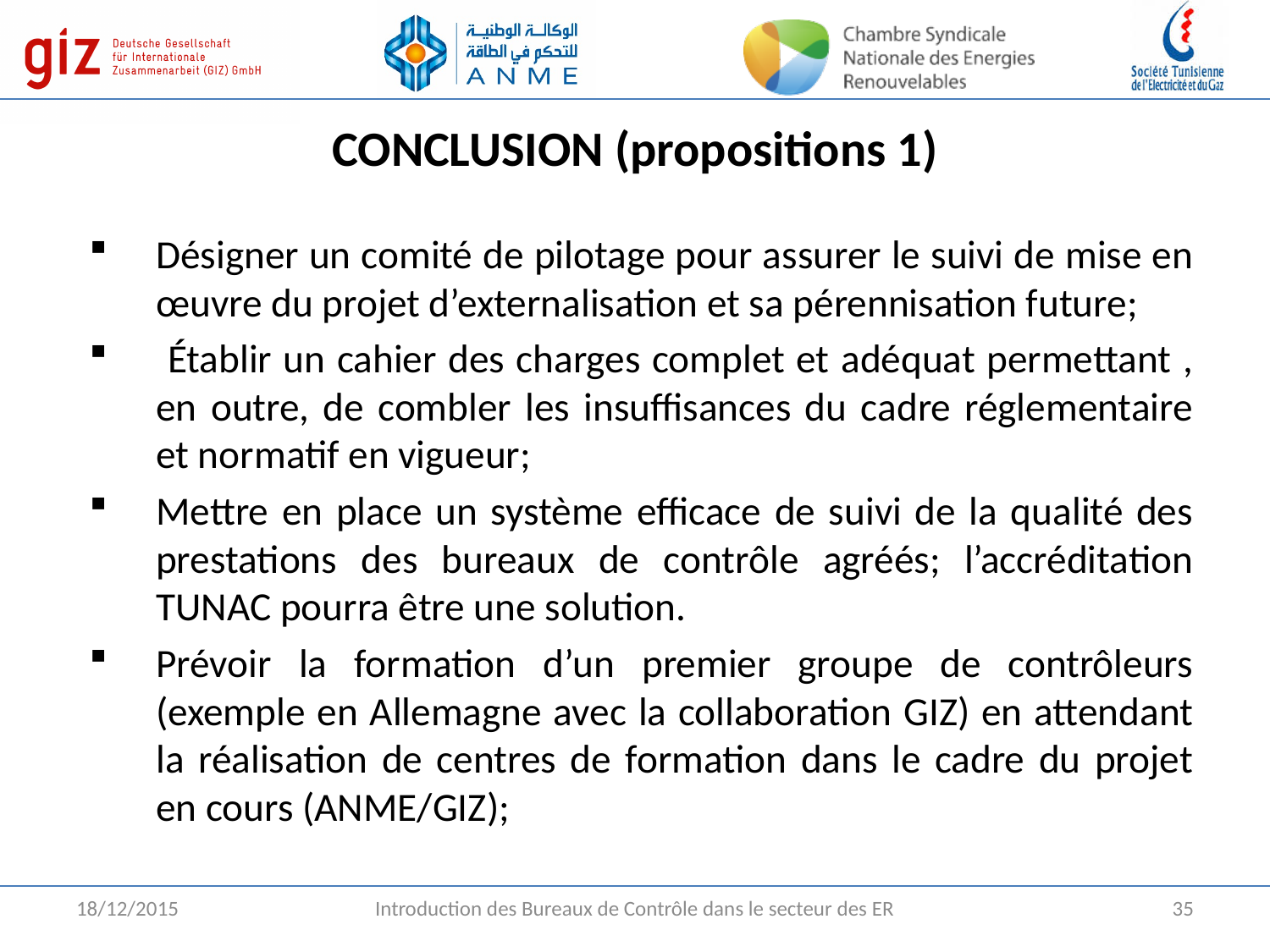

# CONCLUSION (propositions 1)
Désigner un comité de pilotage pour assurer le suivi de mise en œuvre du projet d’externalisation et sa pérennisation future;
 Établir un cahier des charges complet et adéquat permettant , en outre, de combler les insuffisances du cadre réglementaire et normatif en vigueur;
Mettre en place un système efficace de suivi de la qualité des prestations des bureaux de contrôle agréés; l’accréditation TUNAC pourra être une solution.
Prévoir la formation d’un premier groupe de contrôleurs (exemple en Allemagne avec la collaboration GIZ) en attendant la réalisation de centres de formation dans le cadre du projet en cours (ANME/GIZ);

18/12/2015
Introduction des Bureaux de Contrôle dans le secteur des ER
35